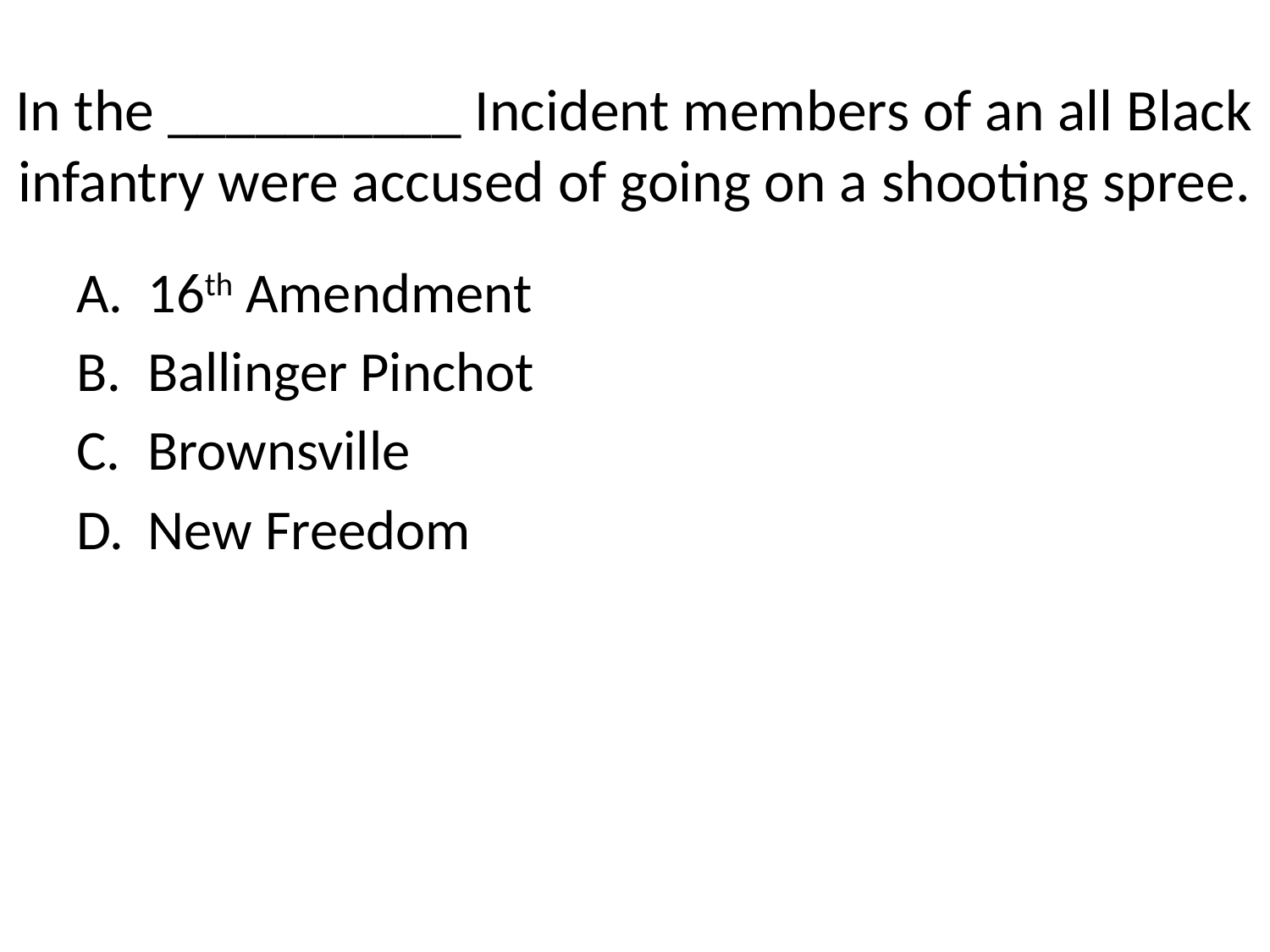

# In the __________ Incident members of an all Black infantry were accused of going on a shooting spree.
16th Amendment
Ballinger Pinchot
Brownsville
New Freedom